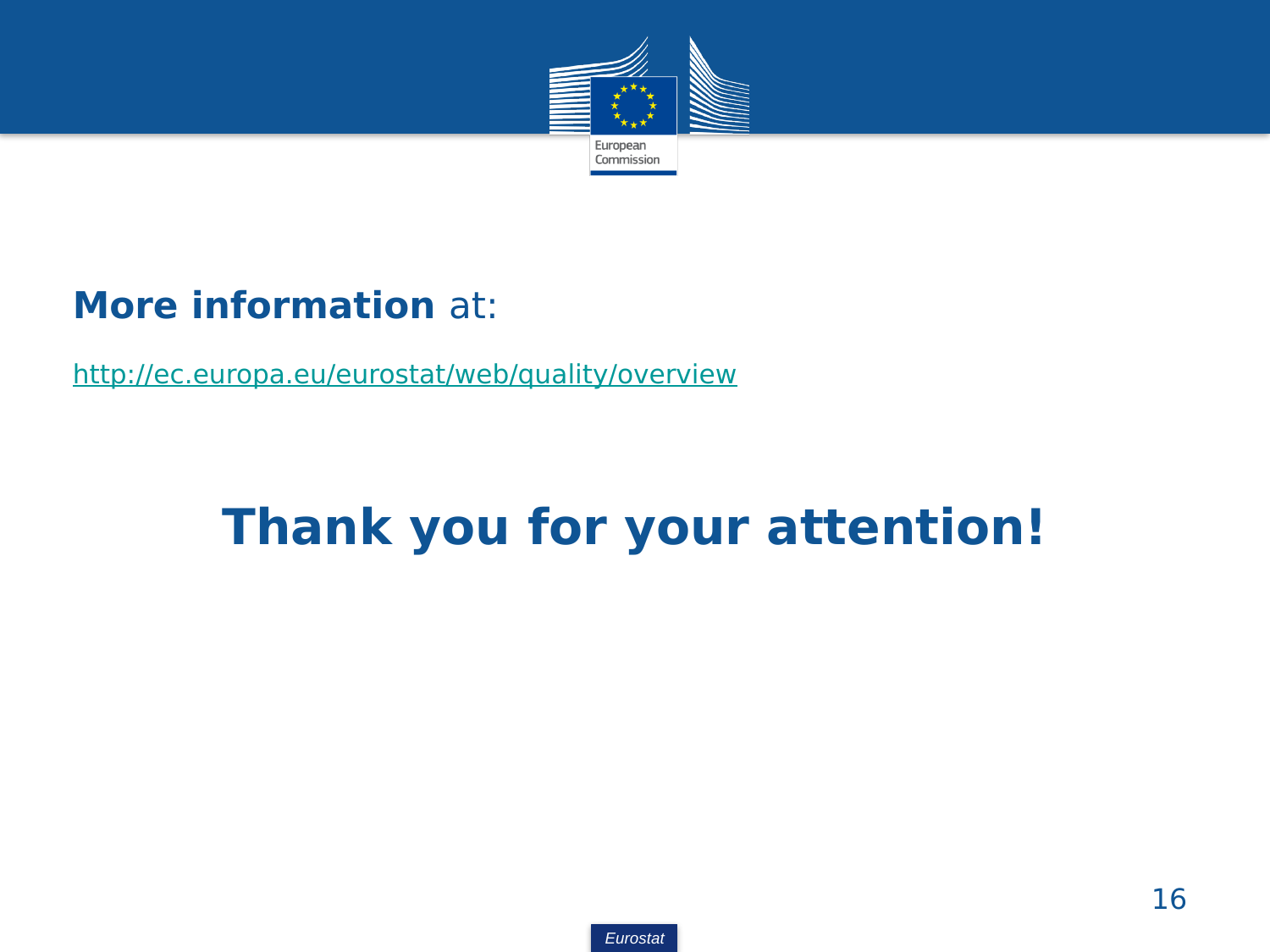

More information at:
http://ec.europa.eu/eurostat/web/quality/overview

Thank you for your attention!

16
Eurostat